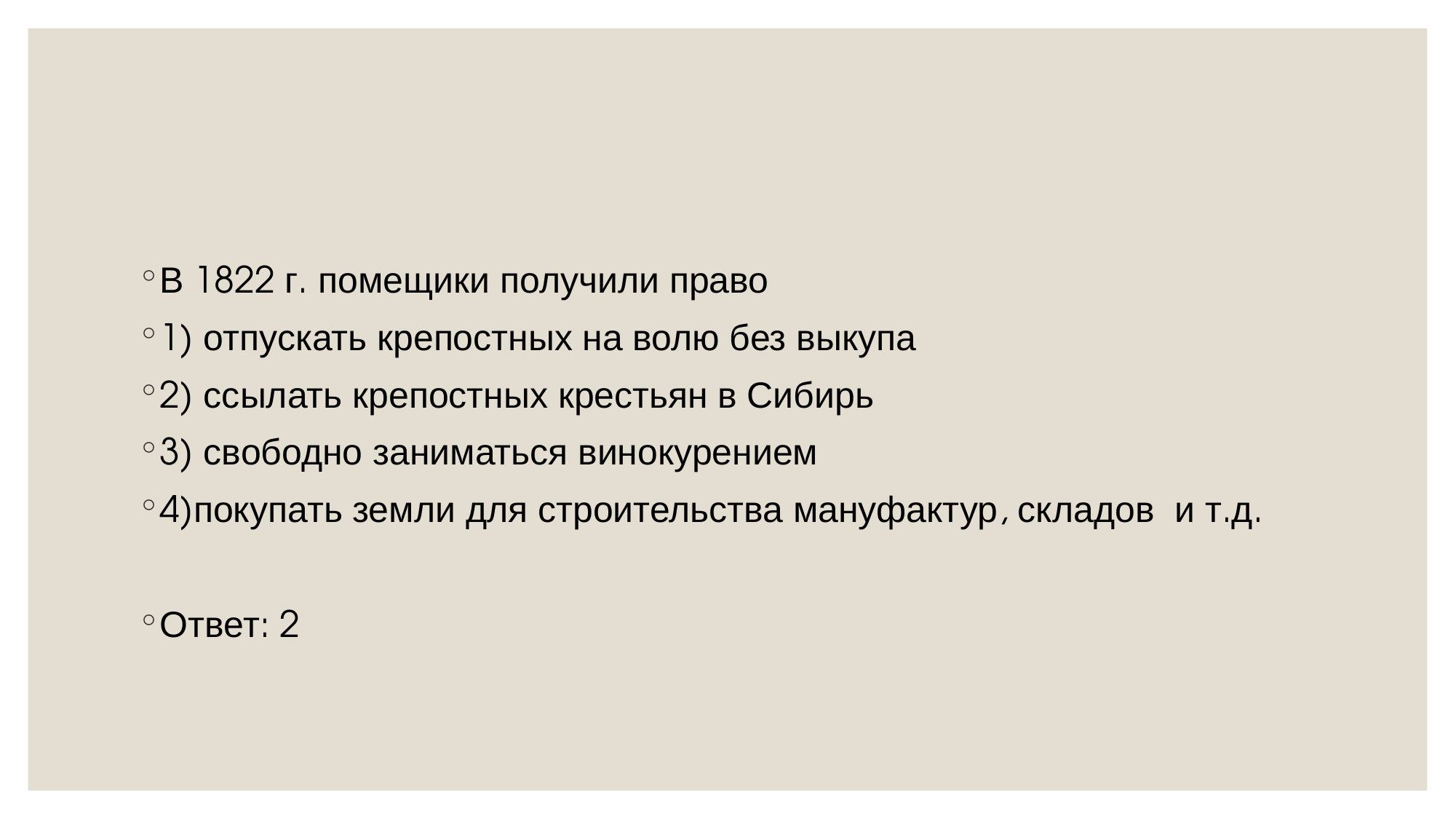

#
В 1822 г. помещики получили право
1) отпускать крепостных на волю без выкупа
2) ссылать крепостных крестьян в Сибирь
3) свободно заниматься винокурением
4)покупать земли для строительства мануфактур, складов  и т.д.

Ответ: 2